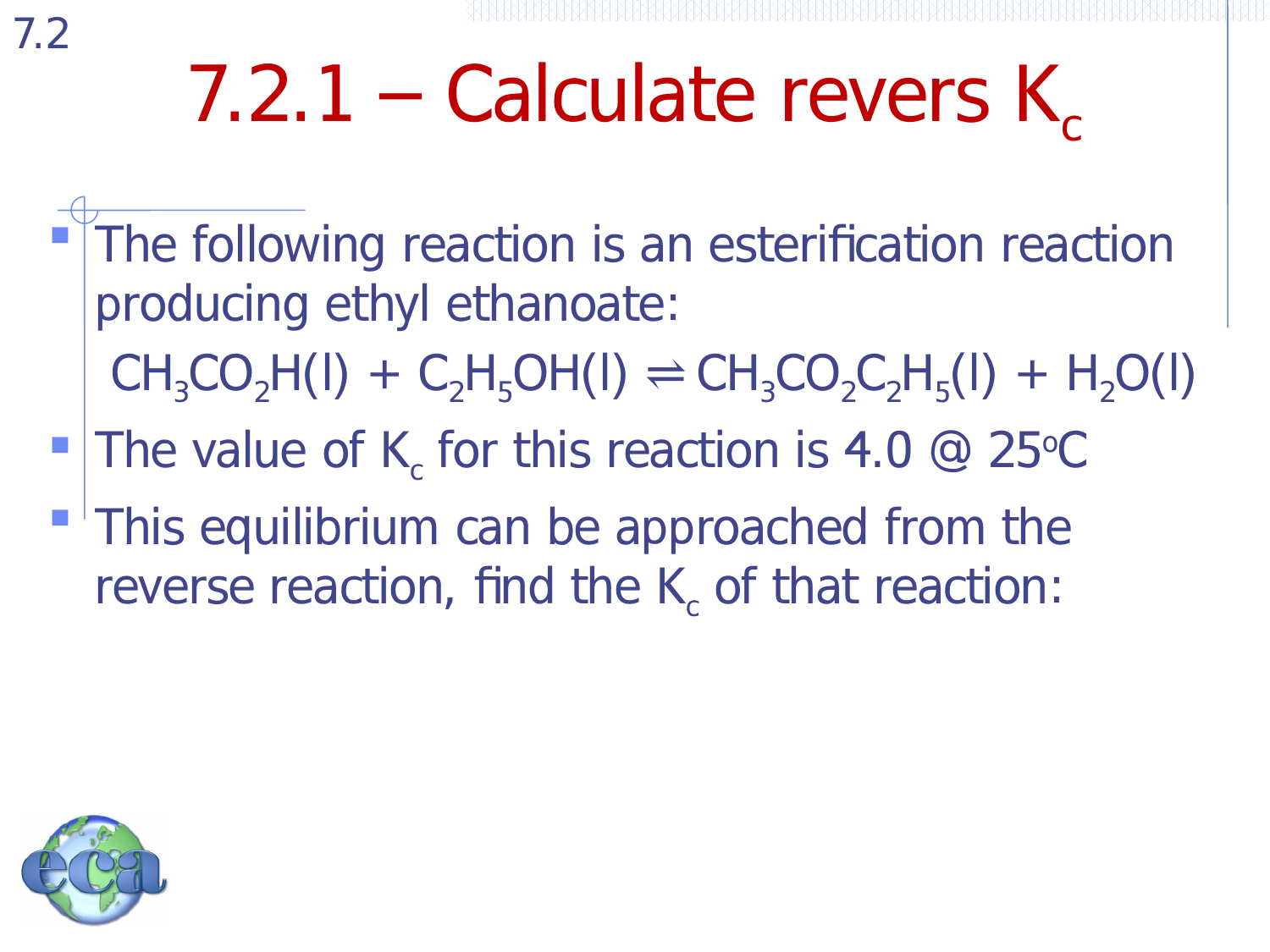

# 7.2.1 – Calculate revers Kc
The following reaction is an esterification reaction producing ethyl ethanoate:
CH3CO2H(l) + C2H5OH(l) ⇌ CH3CO2C2H5(l) + H2O(l)
The value of Kc for this reaction is 4.0 @ 25oC
This equilibrium can be approached from the reverse reaction, find the Kc of that reaction: